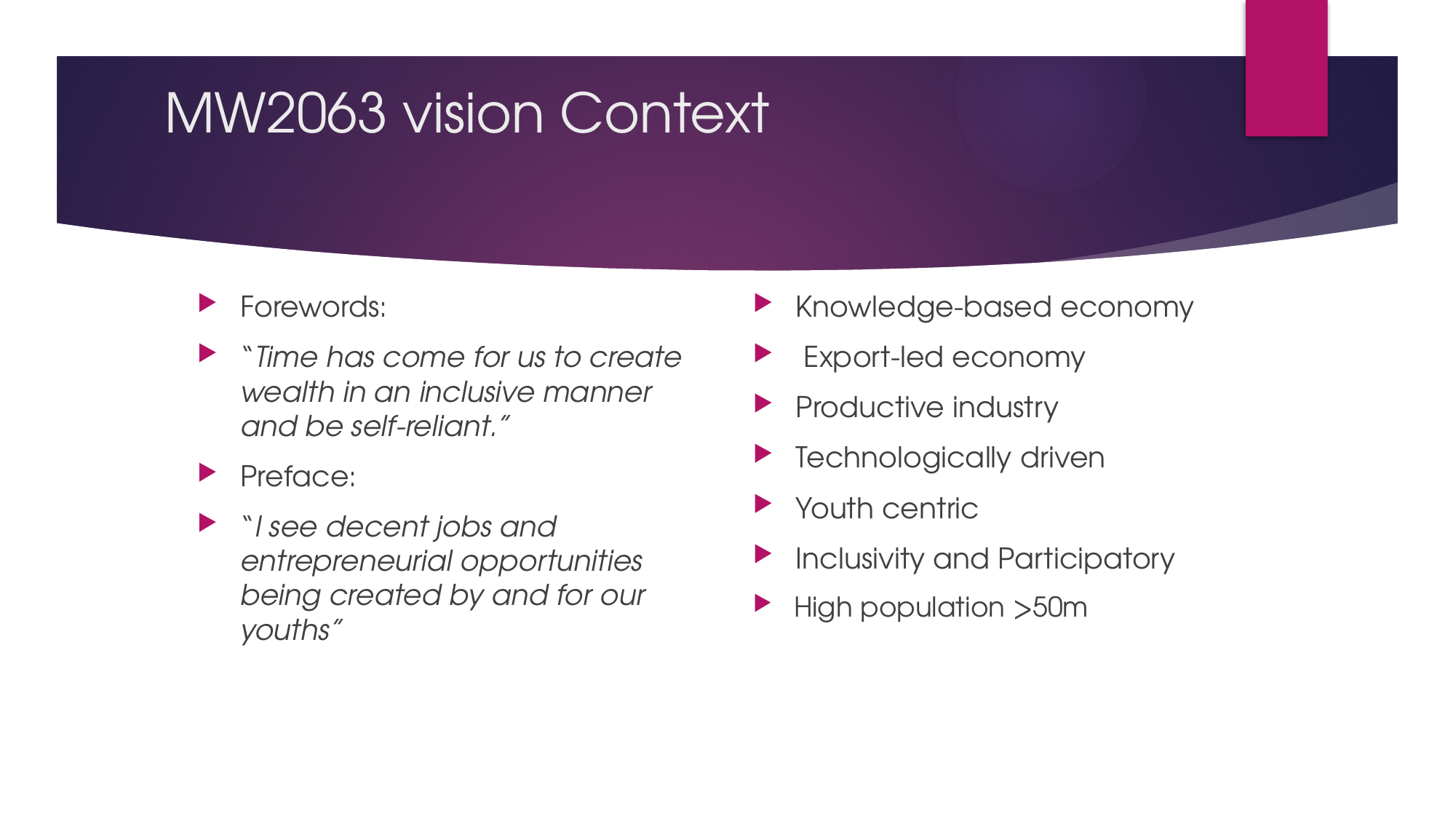

# MW2063 vision Context

Forewords:
“Time has come for us to create wealth in an inclusive manner and be self-reliant.”
Preface:
“I see decent jobs and entrepreneurial opportunities being created by and for our youths”

Knowledge-based economy
 Export-led economy
Productive industry
Technologically driven
Youth centric
Inclusivity and Participatory
High population >50m